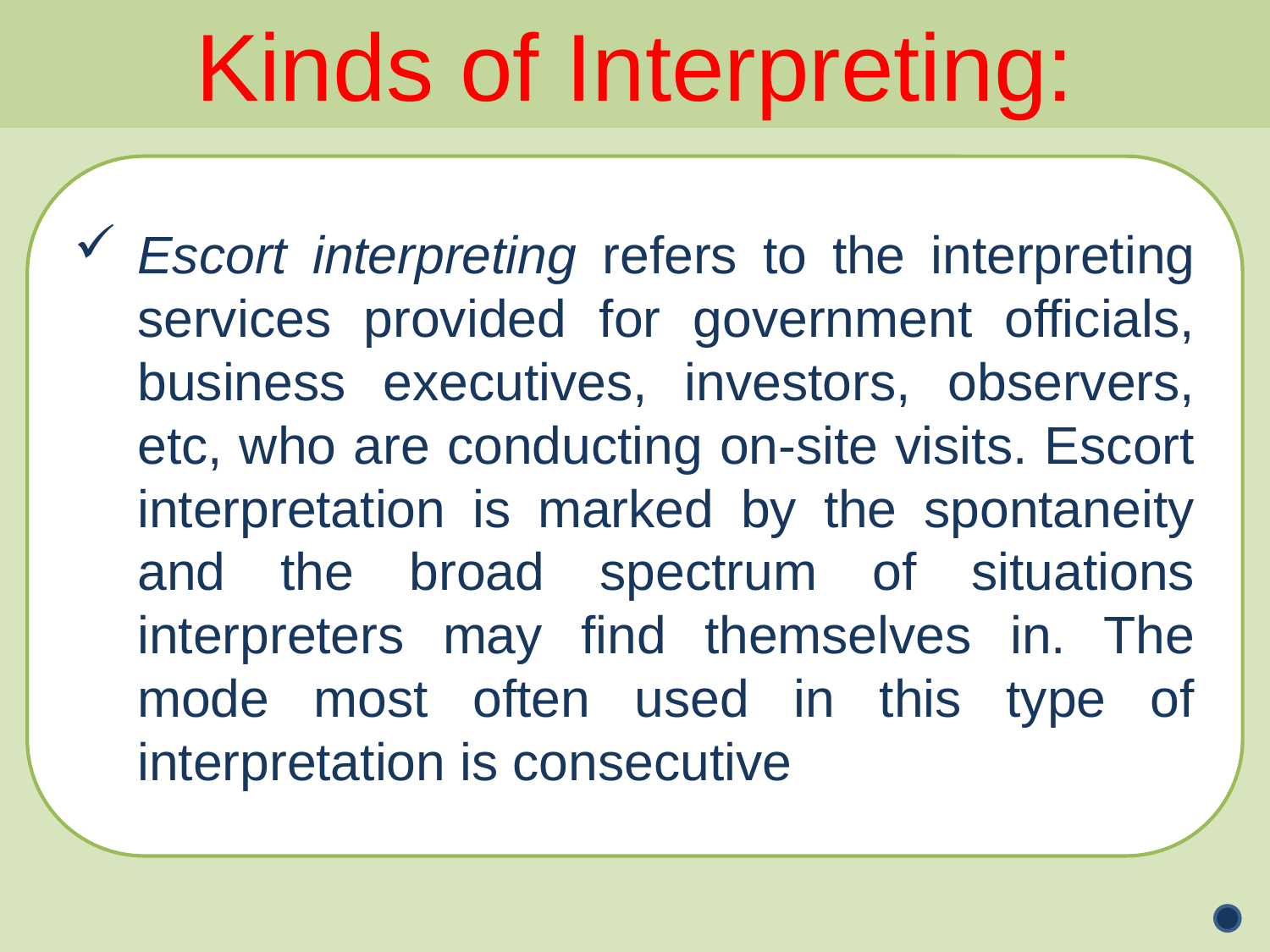

Kinds of Interpreting:
Escort interpreting refers to the interpreting services provided for government officials, business executives, investors, observers, etc, who are conducting on-site visits. Escort interpretation is marked by the spontaneity and the broad spectrum of situations interpreters may find themselves in. The mode most often used in this type of interpretation is consecutive